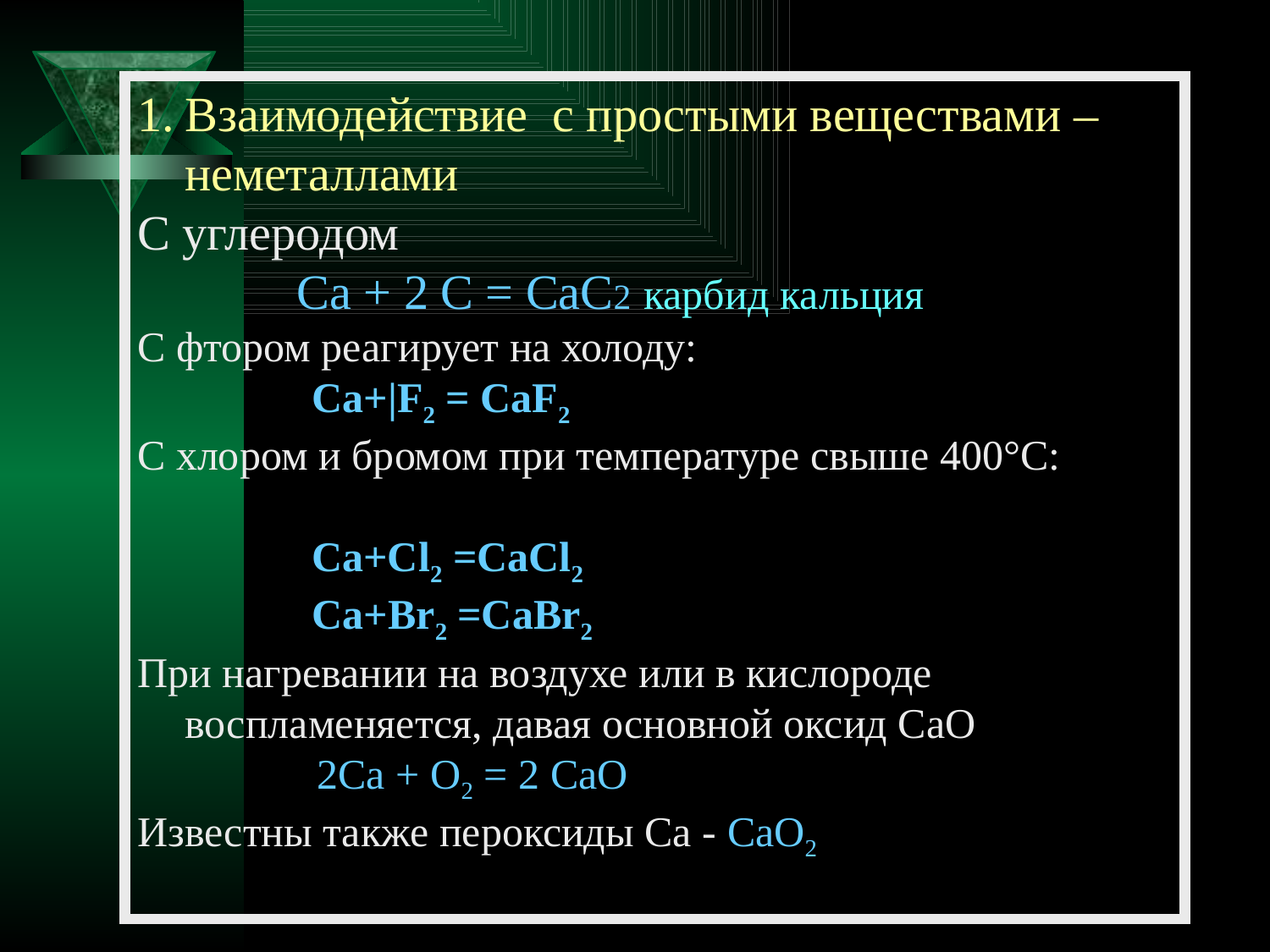

Взаимодействие  с простыми веществами – неметаллами
С углеродом
             Ca + 2 C = CaC2 карбид кальция
С фтором реагирует на холоду:
	Са+|F2 = CaF2
C хлором и бромом при температуре свыше 400°C:
 	Са+Сl2 =CaCl2
 	Са+Br2 =CaBr2
При нагревании на воздухе или в кислороде воспламеняется, давая основной оксид CaO
                 2Са + O2 = 2 СаO
Известны также пероксиды Ca - CaO2